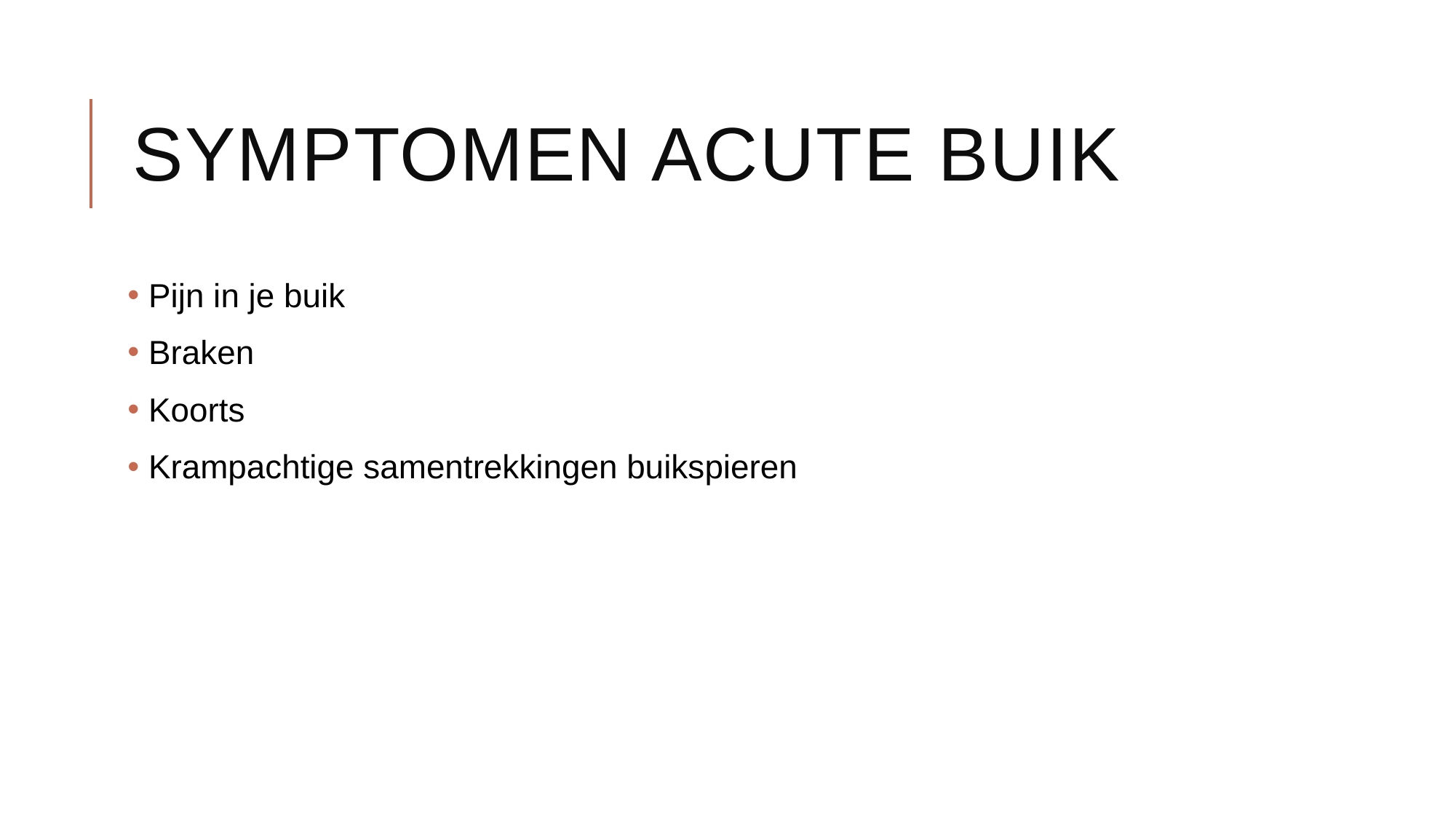

# Symptomen acute buik
 Pijn in je buik
 Braken
 Koorts
 Krampachtige samentrekkingen buikspieren